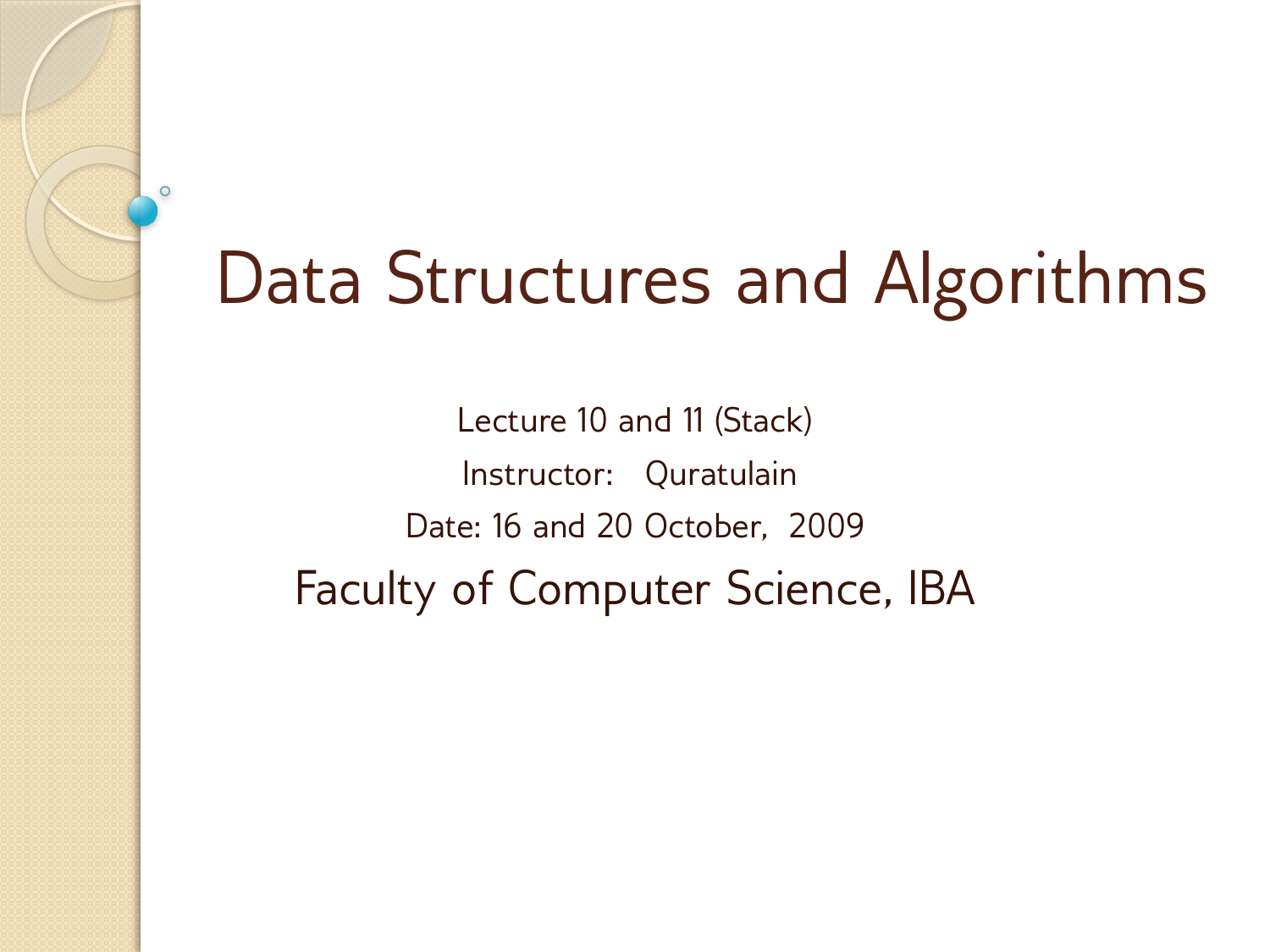

# Data Structures and Algorithms
Lecture 10 and 11 (Stack)
Instructor:   Quratulain
Date: 16 and 20 October,  2009
Faculty of Computer Science, IBA